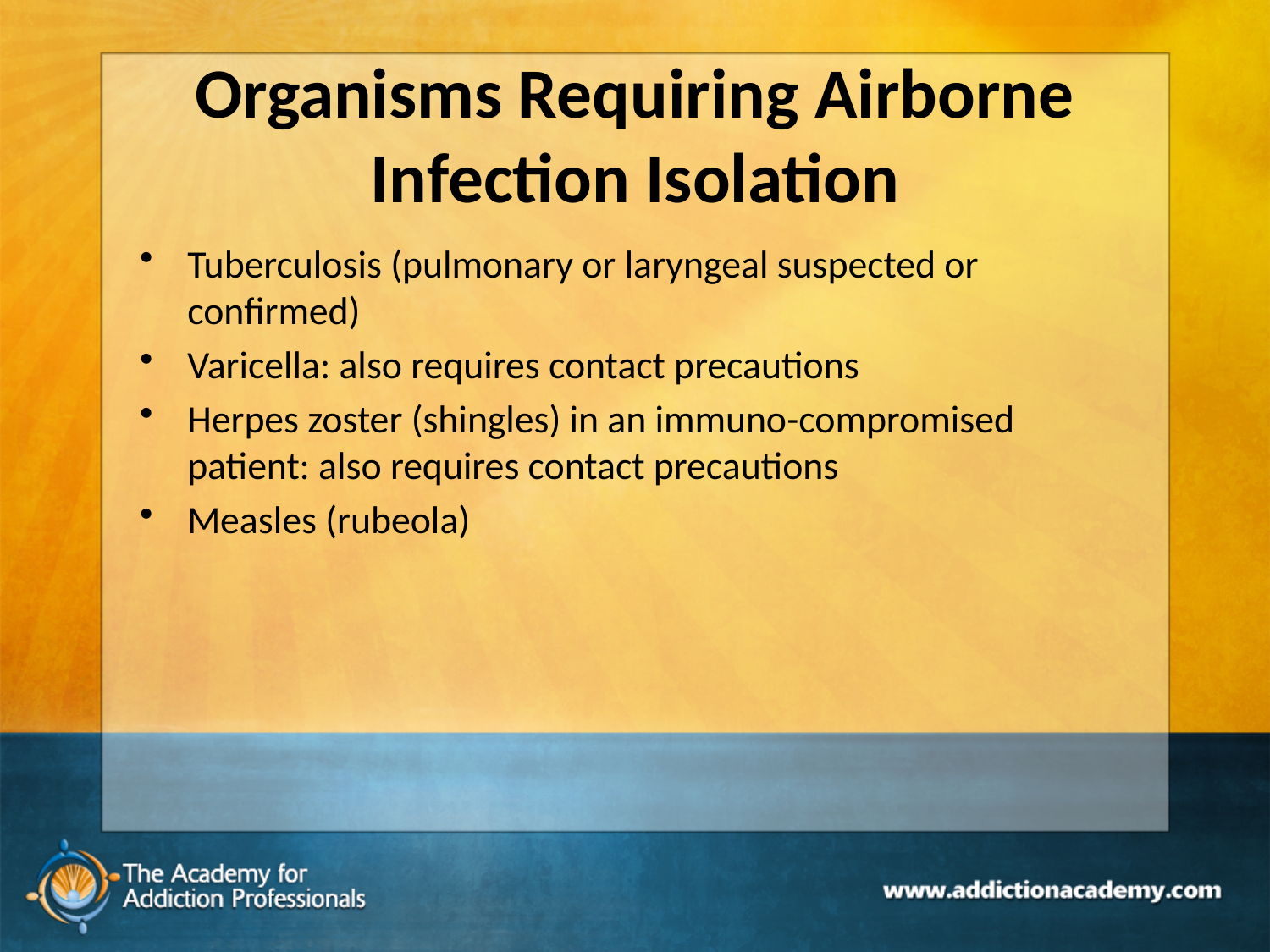

# Organisms Requiring Airborne Infection Isolation
Tuberculosis (pulmonary or laryngeal suspected or confirmed)
Varicella: also requires contact precautions
Herpes zoster (shingles) in an immuno-compromised patient: also requires contact precautions
Measles (rubeola)